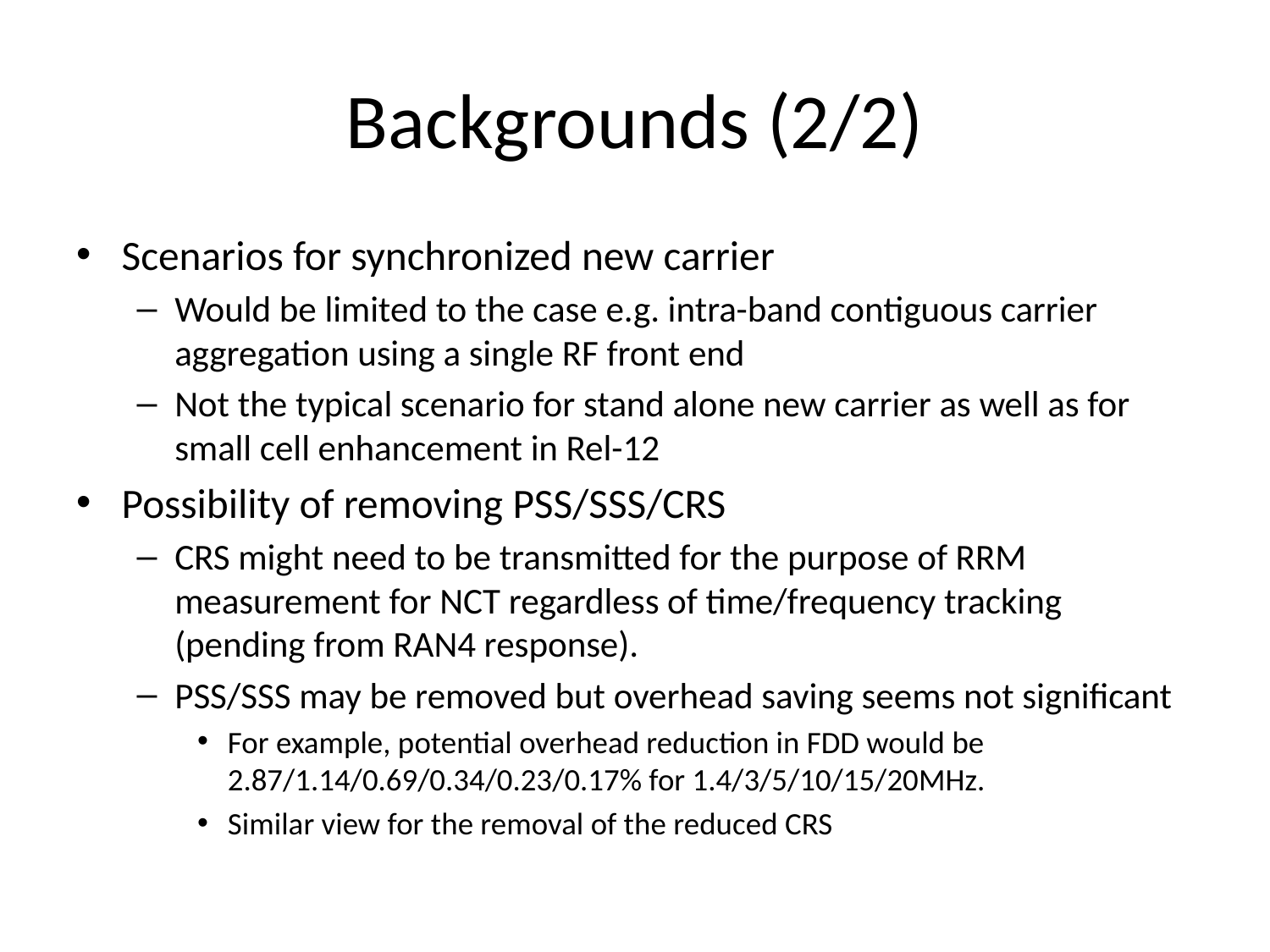

# Backgrounds (2/2)
Scenarios for synchronized new carrier
Would be limited to the case e.g. intra-band contiguous carrier aggregation using a single RF front end
Not the typical scenario for stand alone new carrier as well as for small cell enhancement in Rel-12
Possibility of removing PSS/SSS/CRS
CRS might need to be transmitted for the purpose of RRM measurement for NCT regardless of time/frequency tracking (pending from RAN4 response).
PSS/SSS may be removed but overhead saving seems not significant
For example, potential overhead reduction in FDD would be 2.87/1.14/0.69/0.34/0.23/0.17% for 1.4/3/5/10/15/20MHz.
Similar view for the removal of the reduced CRS